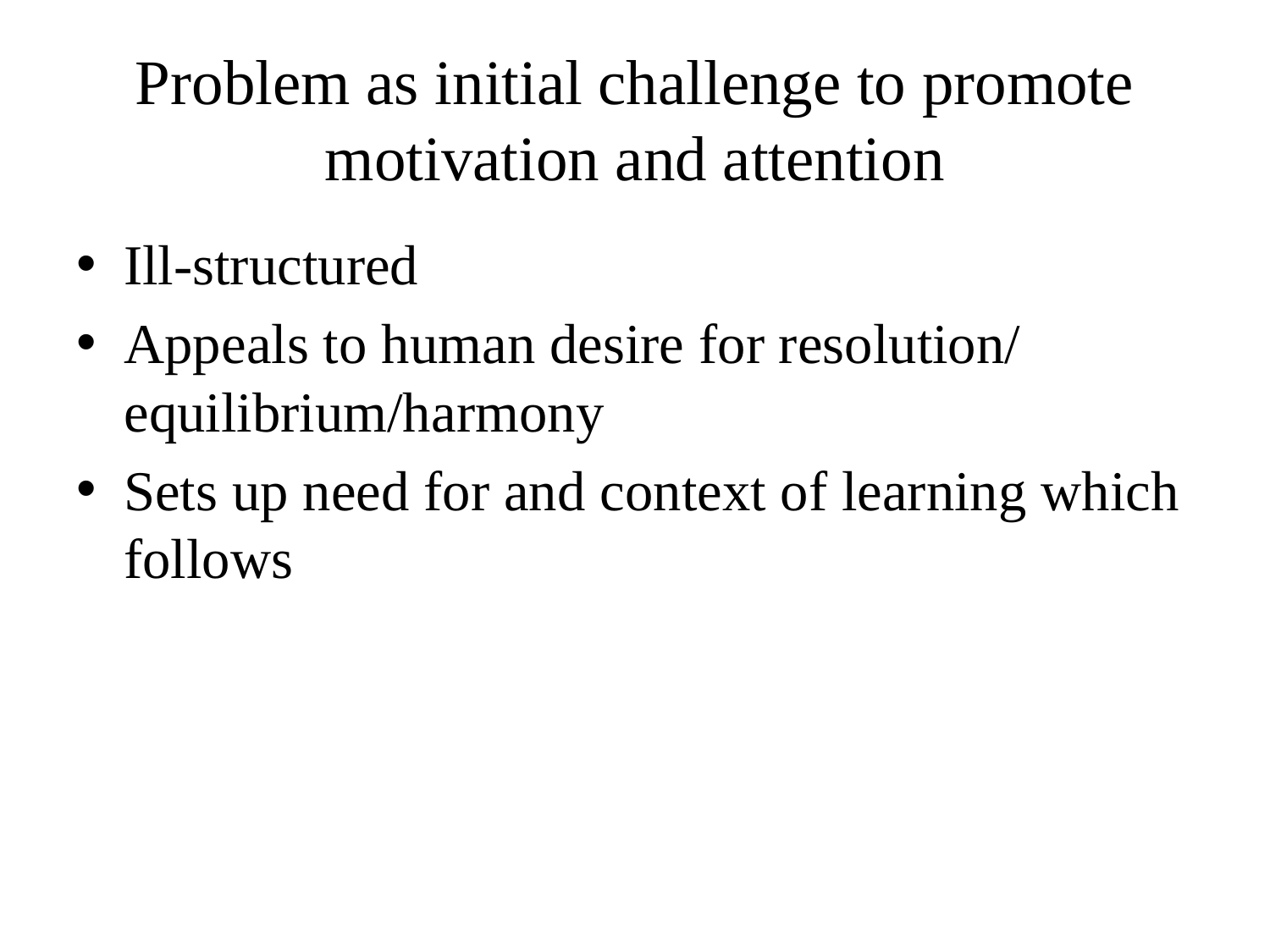

# Problem as initial challenge to promote motivation and attention
Ill-structured
Appeals to human desire for resolution/ equilibrium/harmony
Sets up need for and context of learning which follows